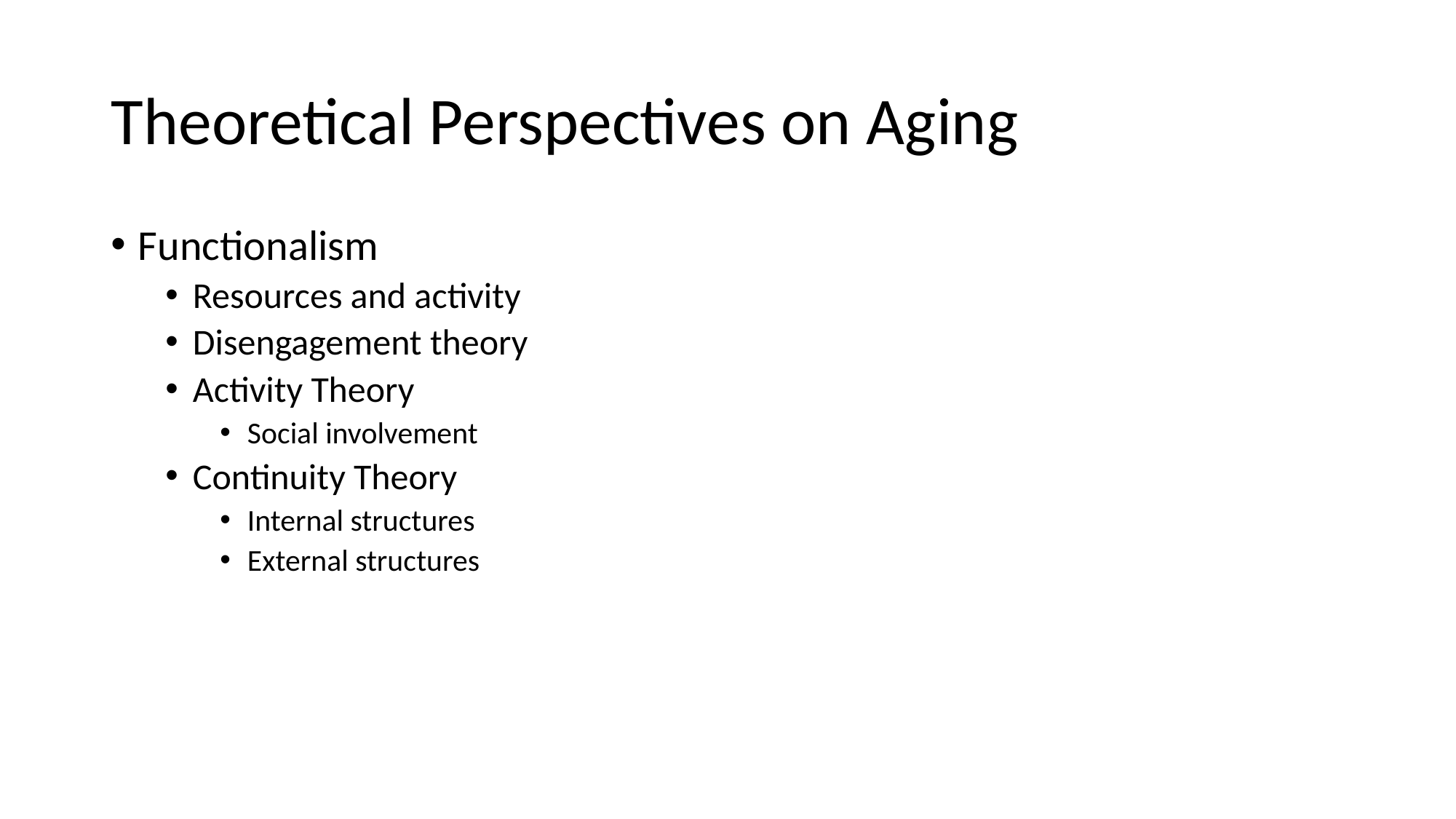

# Theoretical Perspectives on Aging
Functionalism
Resources and activity
Disengagement theory
Activity Theory
Social involvement
Continuity Theory
Internal structures
External structures